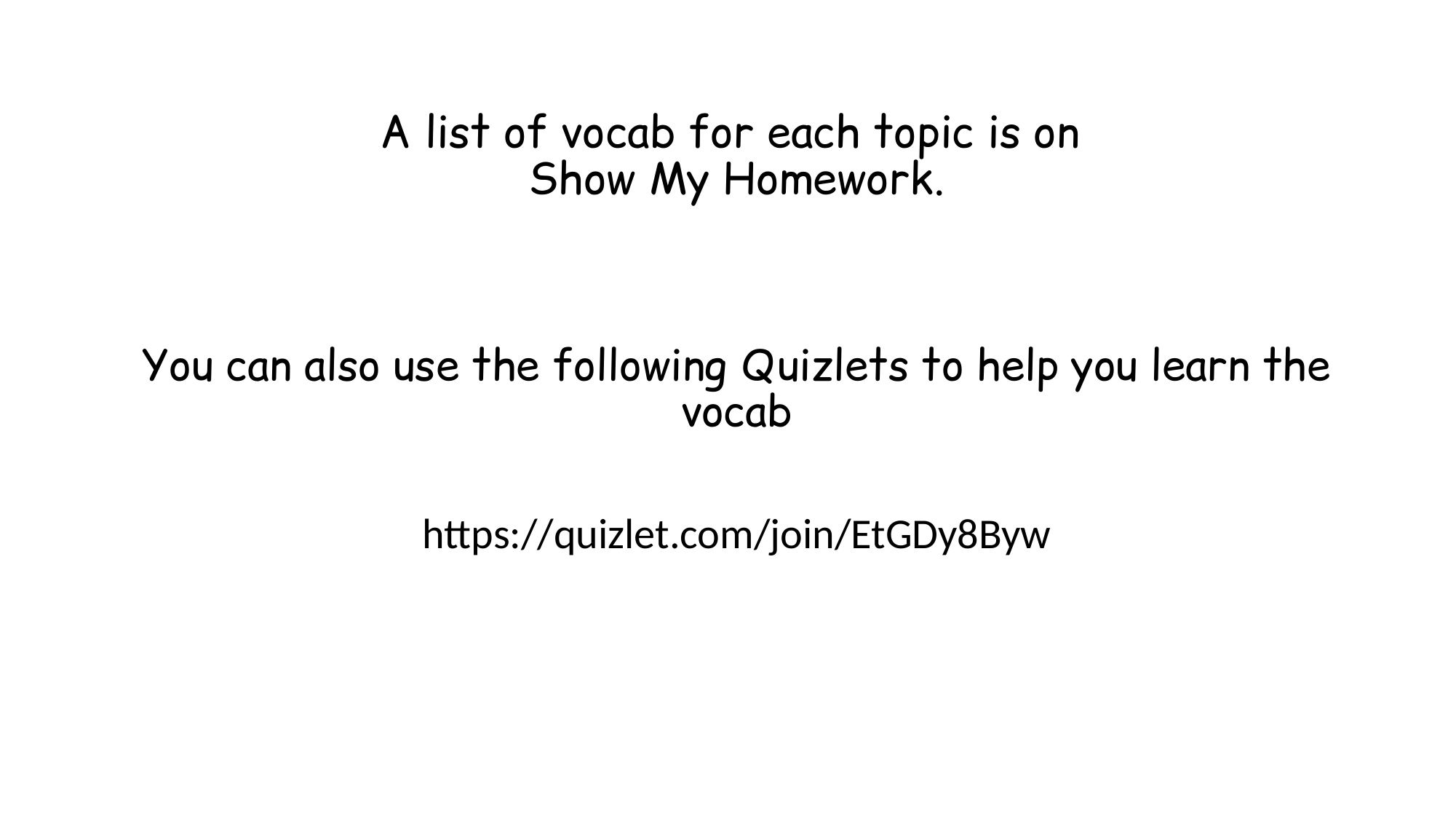

# A list of vocab for each topic is on Show My Homework.
You can also use the following Quizlets to help you learn the vocab

https://quizlet.com/join/EtGDy8Byw